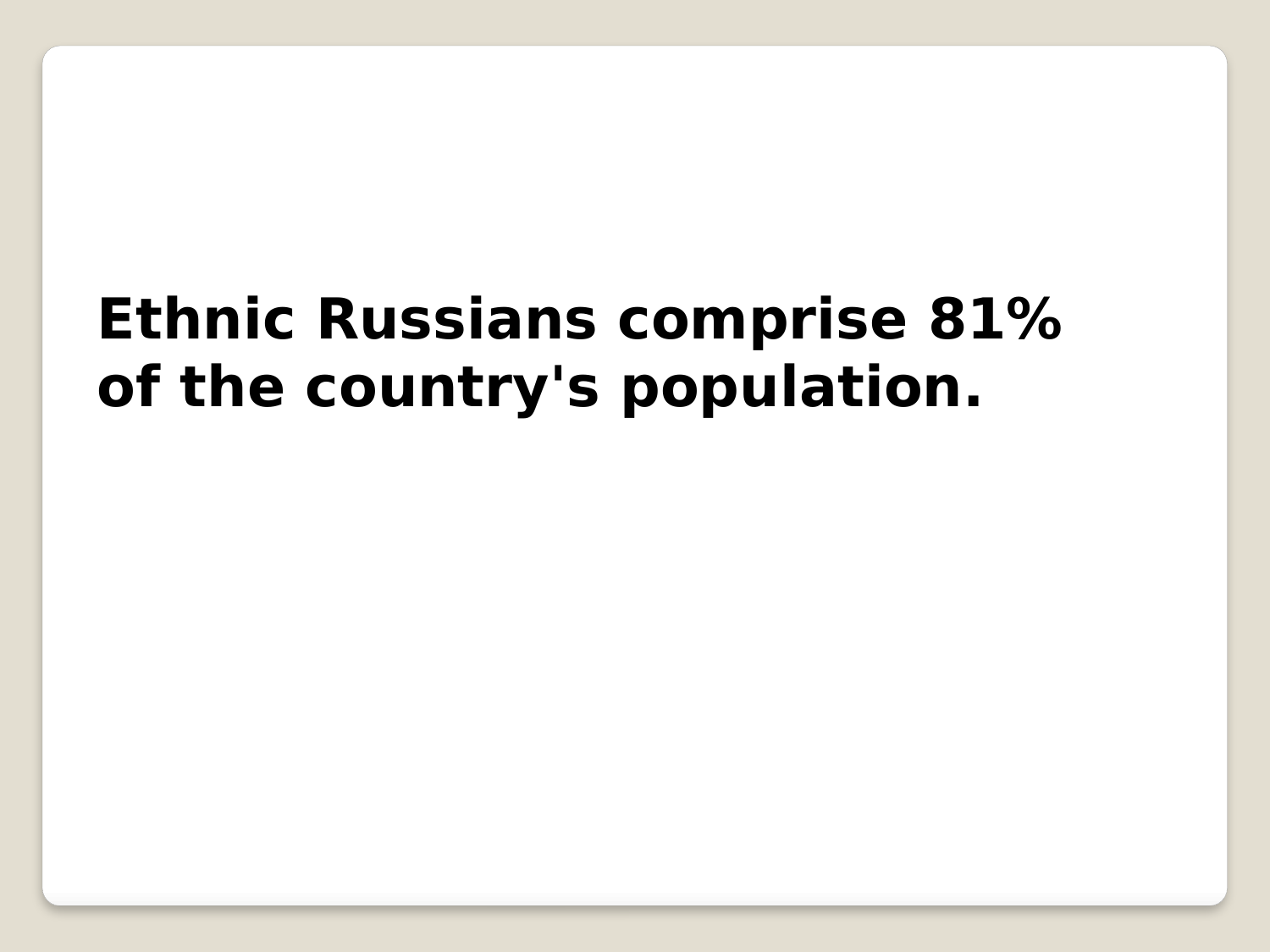

Ethnic Russians comprise 81%
of the country's population.